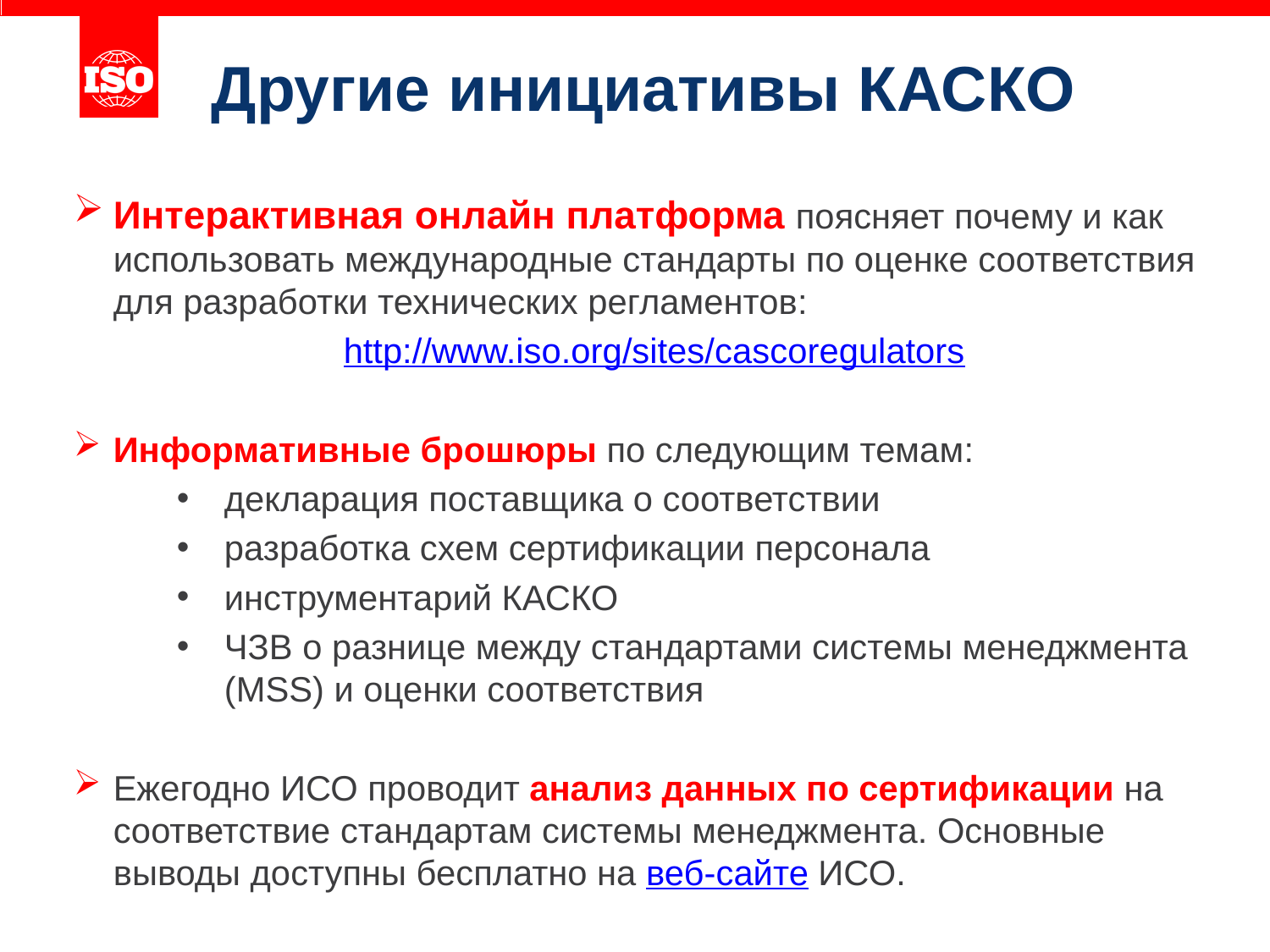

# Другие инициативы КАСКО
Интерактивная онлайн платформа поясняет почему и как использовать международные стандарты по оценке соответствия для разработки технических регламентов:
http://www.iso.org/sites/cascoregulators

Информативные брошюры по следующим темам:
декларация поставщика о соответствии
разработка схем сертификации персонала
инструментарий КАСКО
ЧЗВ о разнице между стандартами системы менеджмента (MSS) и оценки соответствия

Ежегодно ИСО проводит анализ данных по сертификации на соответствие стандартам системы менеджмента. Основные выводы доступны бесплатно на веб-сайте ИСО.